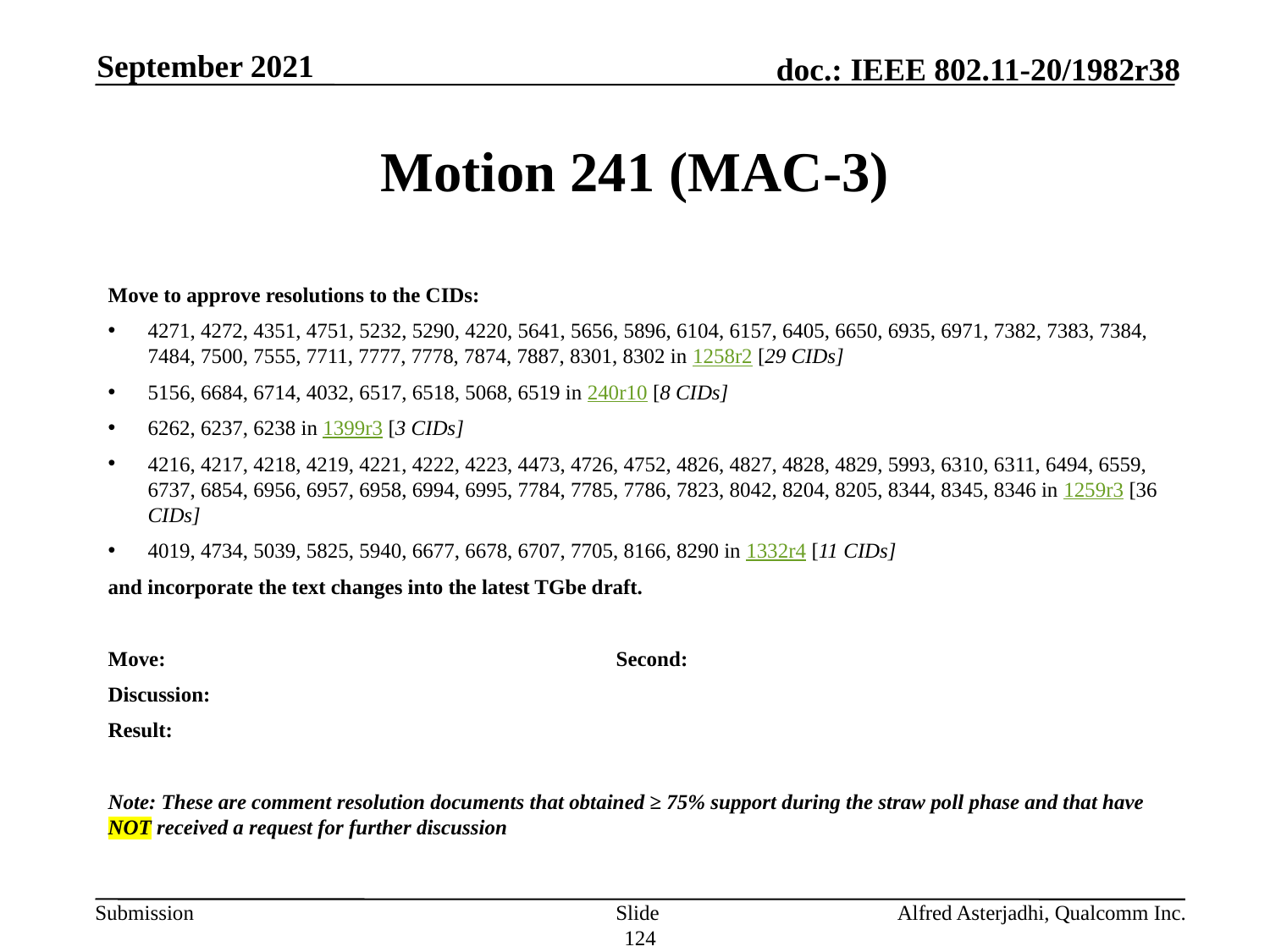

September 2021
# Motion 241 (MAC-3)
Move to approve resolutions to the CIDs:
4271, 4272, 4351, 4751, 5232, 5290, 4220, 5641, 5656, 5896, 6104, 6157, 6405, 6650, 6935, 6971, 7382, 7383, 7384, 7484, 7500, 7555, 7711, 7777, 7778, 7874, 7887, 8301, 8302 in 1258r2 [29 CIDs]
5156, 6684, 6714, 4032, 6517, 6518, 5068, 6519 in 240r10 [8 CIDs]
6262, 6237, 6238 in 1399r3 [3 CIDs]
4216, 4217, 4218, 4219, 4221, 4222, 4223, 4473, 4726, 4752, 4826, 4827, 4828, 4829, 5993, 6310, 6311, 6494, 6559, 6737, 6854, 6956, 6957, 6958, 6994, 6995, 7784, 7785, 7786, 7823, 8042, 8204, 8205, 8344, 8345, 8346 in 1259r3 [36 CIDs]
4019, 4734, 5039, 5825, 5940, 6677, 6678, 6707, 7705, 8166, 8290 in 1332r4 [11 CIDs]
and incorporate the text changes into the latest TGbe draft.

Move: 				Second:
Discussion:
Result:

Note: These are comment resolution documents that obtained ≥ 75% support during the straw poll phase and that have NOT received a request for further discussion
Slide 124
Alfred Asterjadhi, Qualcomm Inc.